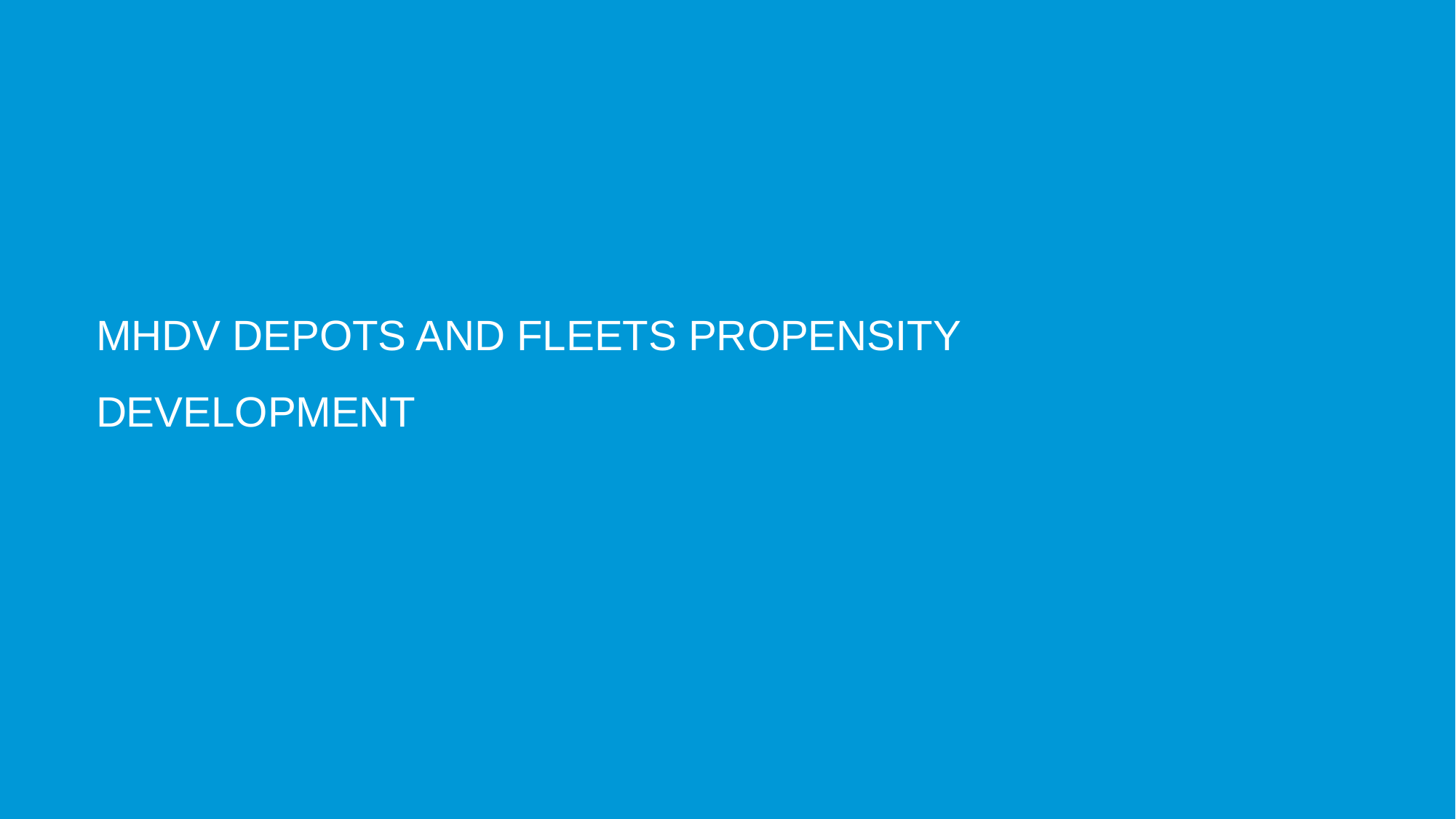

# Mhdv depots and fleets propensity development